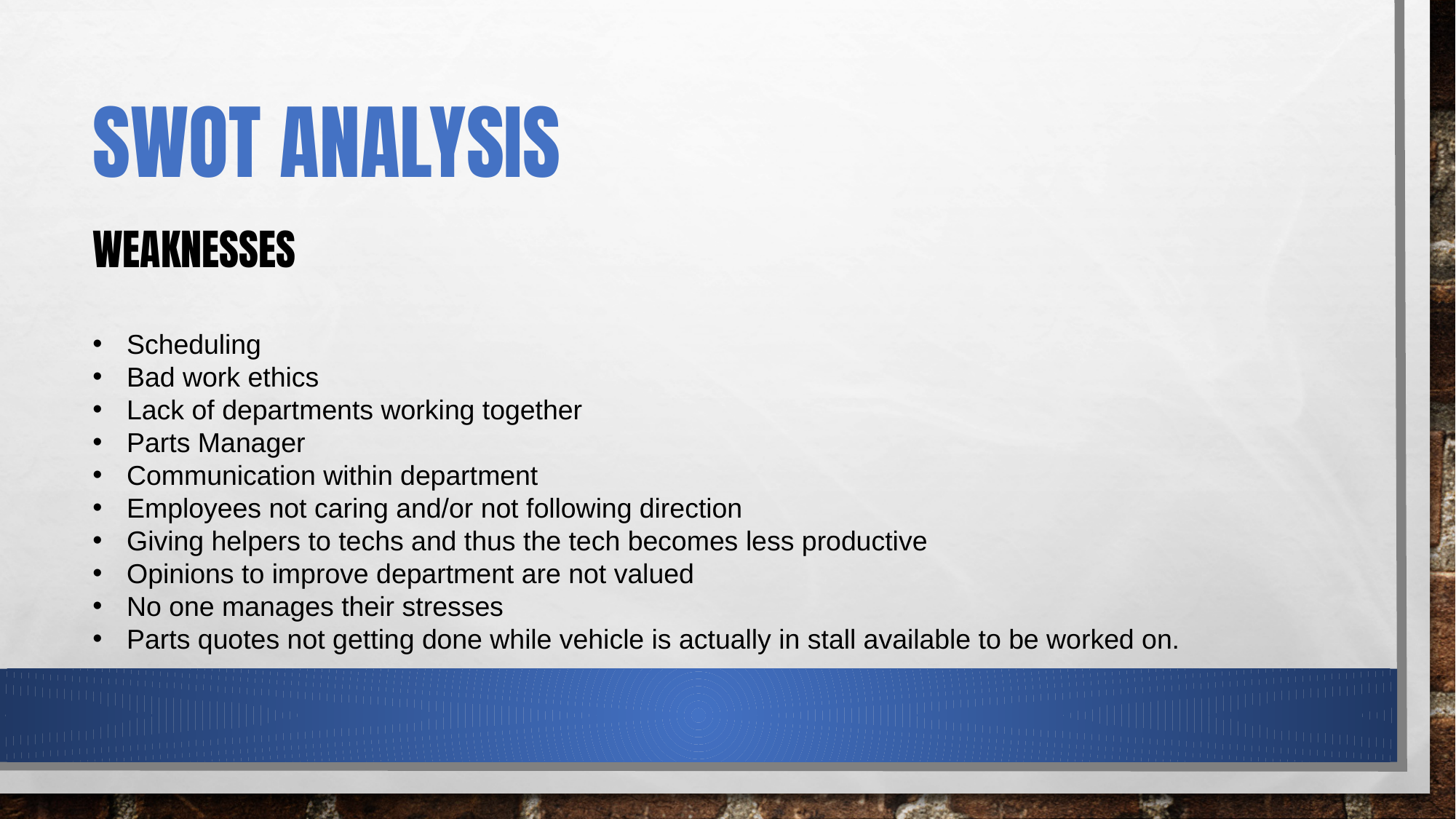

# SWOT Analysis
WEAKNESSES

Scheduling
Bad work ethics
Lack of departments working together
Parts Manager
Communication within department
Employees not caring and/or not following direction
Giving helpers to techs and thus the tech becomes less productive
Opinions to improve department are not valued
No one manages their stresses
Parts quotes not getting done while vehicle is actually in stall available to be worked on.